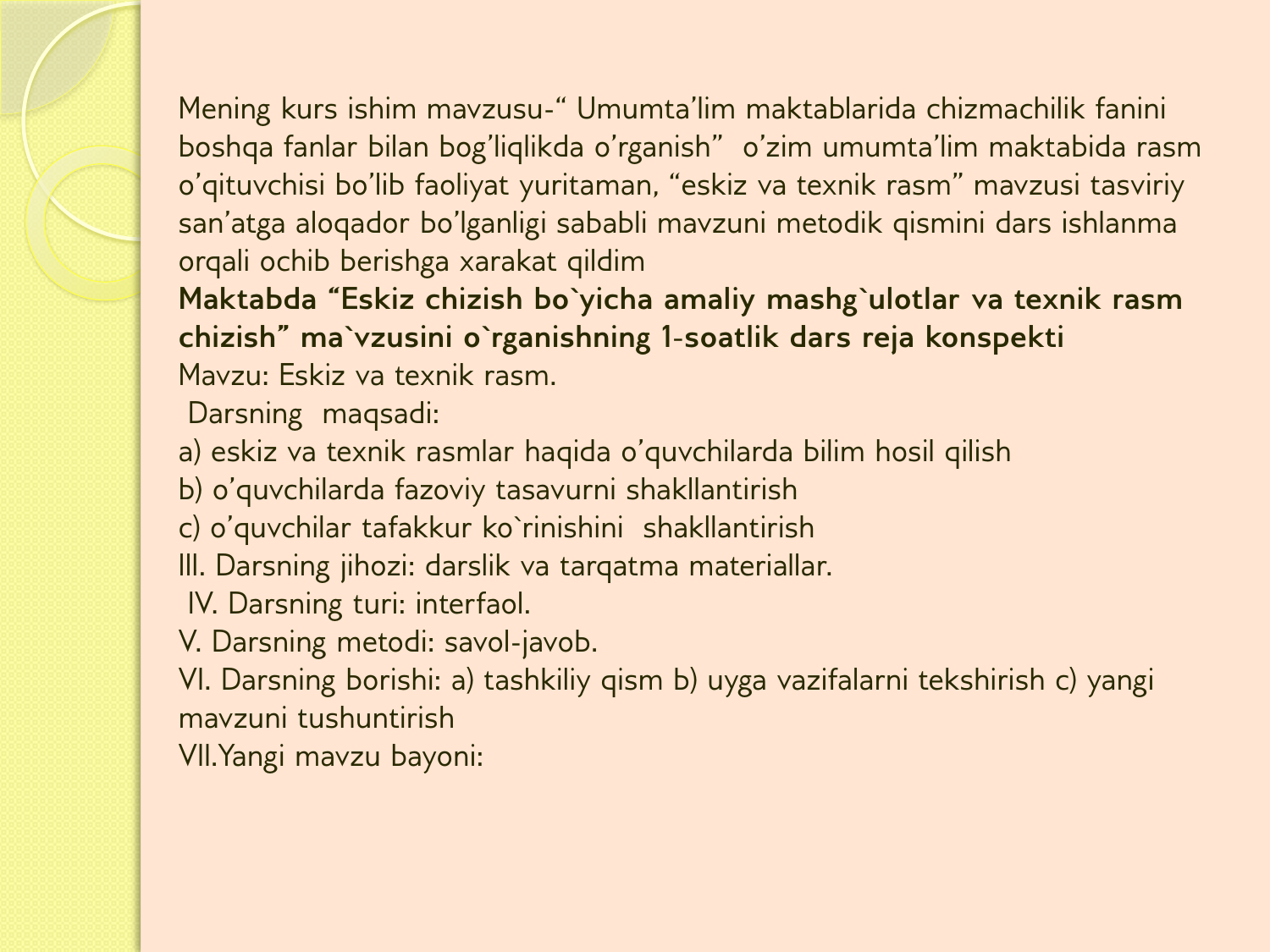

Mening kurs ishim mavzusu-“ Umumta’lim maktablarida chizmachilik fanini boshqa fanlar bilan bog’liqlikda o’rganish”  o’zim umumta’lim maktabida rasm o’qituvchisi bo’lib faoliyat yuritaman, “eskiz va texnik rasm” mavzusi tasviriy san’atga aloqador bo’lganligi sababli mavzuni metodik qismini dars ishlanma orqali ochib berishga xarakat qildim
Maktabda “Eskiz chizish bo`yicha amaliy mashg`ulotlar va texnik rasm chizish” ma`vzusini o`rganishning 1-soatlik dars reja konspekti
Mavzu: Eskiz va texnik rasm.
 Darsning  maqsadi:
a) eskiz va texnik rasmlar haqida o’quvchilarda bilim hosil qilish
b) o’quvchilarda fazoviy tasavurni shakllantirish
c) o’quvchilar tafakkur ko`rinishini  shakllantirish
III. Darsning jihozi: darslik va tarqatma materiallar.
 IV. Darsning turi: interfaol.
V. Darsning metodi: savol-javob.
VI. Darsning borishi: a) tashkiliy qism b) uyga vazifalarni tekshirish c) yangi mavzuni tushuntirish
VII.Yangi mavzu bayoni: